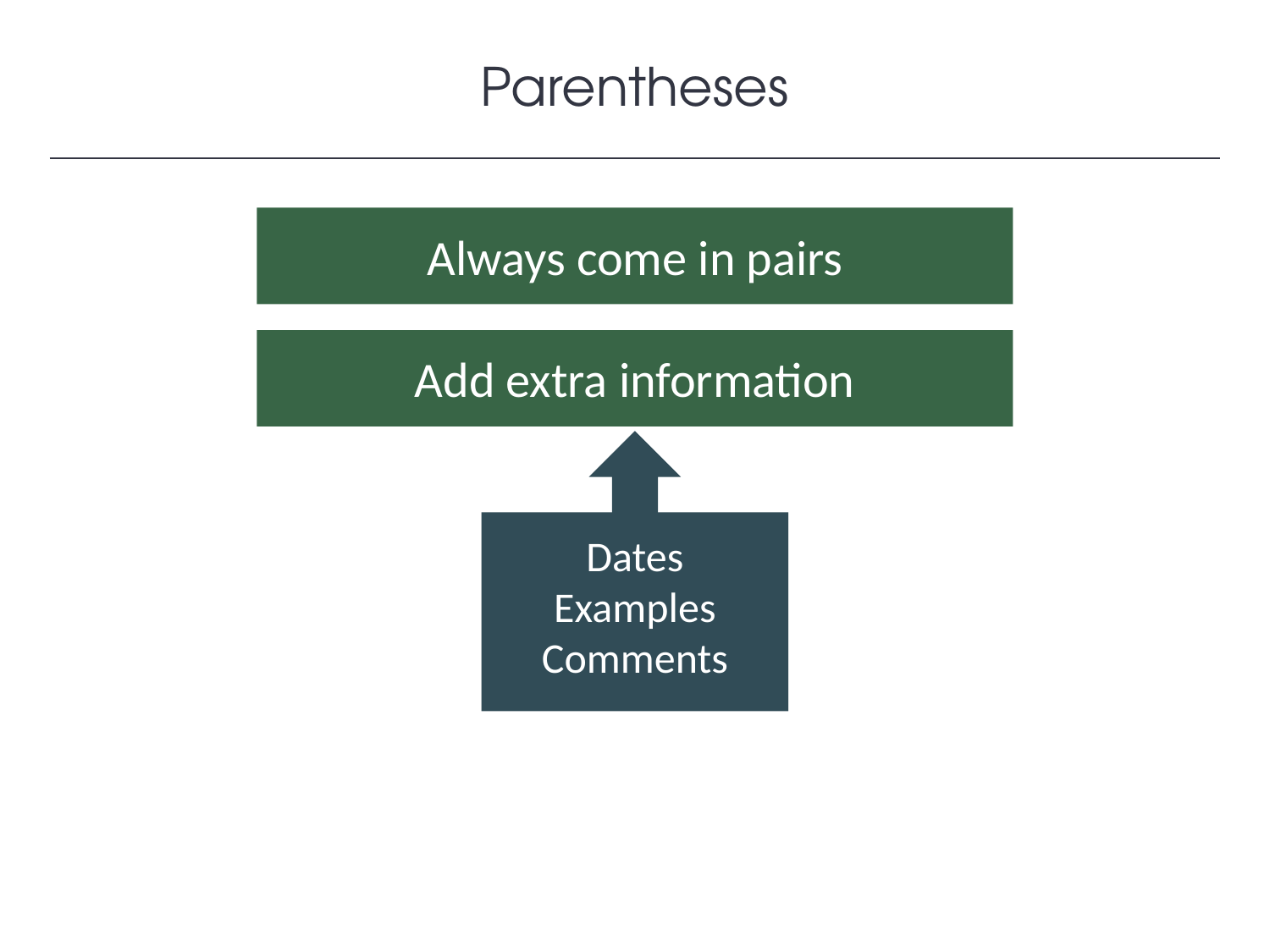

Parentheses

Always come in pairs

Add extra information

Dates
Examples
Comments